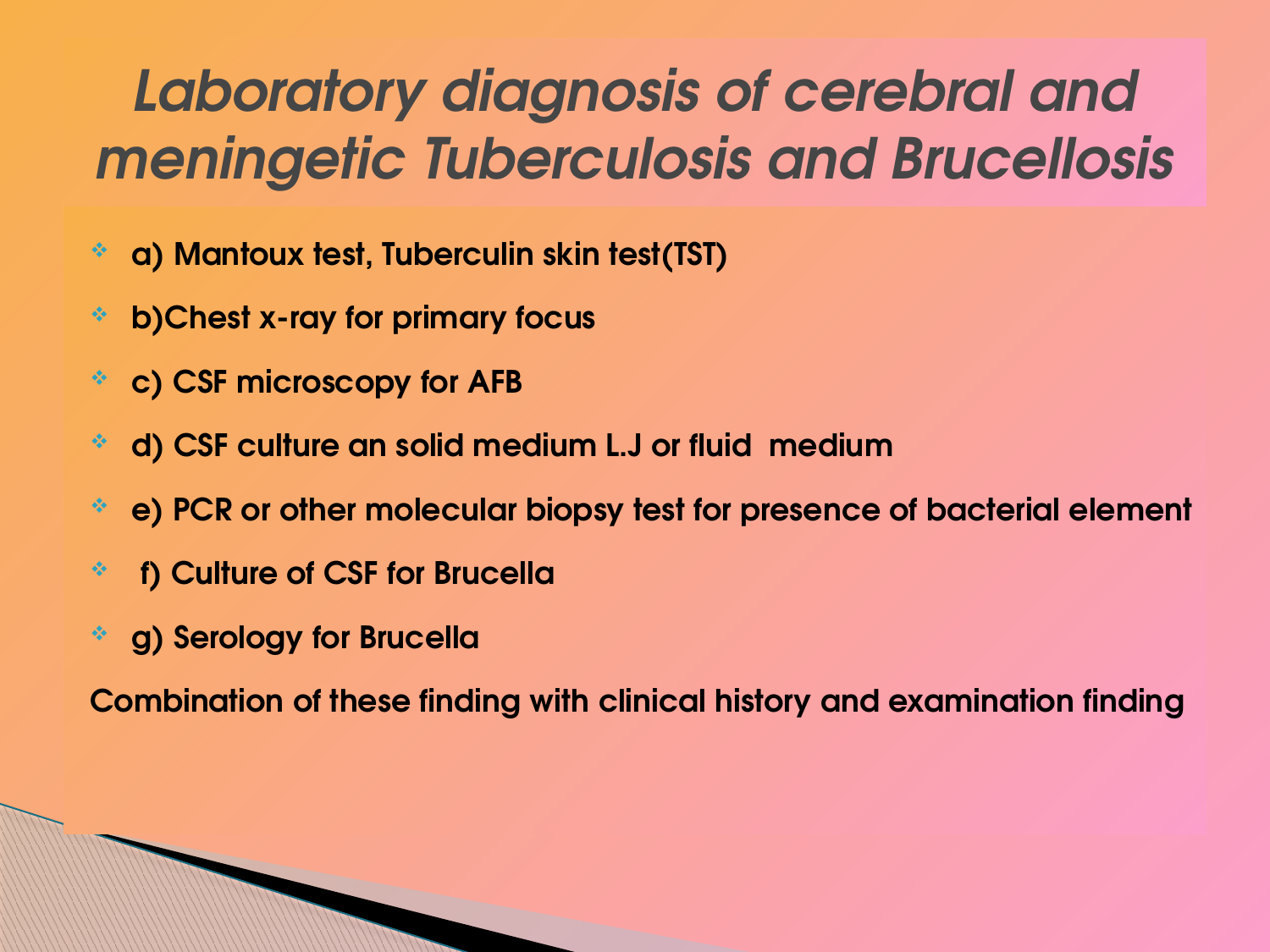

# Laboratory diagnosis of cerebral and meningetic Tuberculosis and Brucellosis
 a) Mantoux test, Tuberculin skin test(TST)
 b)Chest x-ray for primary focus
 c) CSF microscopy for AFB
 d) CSF culture an solid medium L.J or fluid  medium
 e) PCR or other molecular biopsy test for presence of bacterial element
  f) Culture of CSF for Brucella
 g) Serology for Brucella
Combination of these finding with clinical history and examination finding